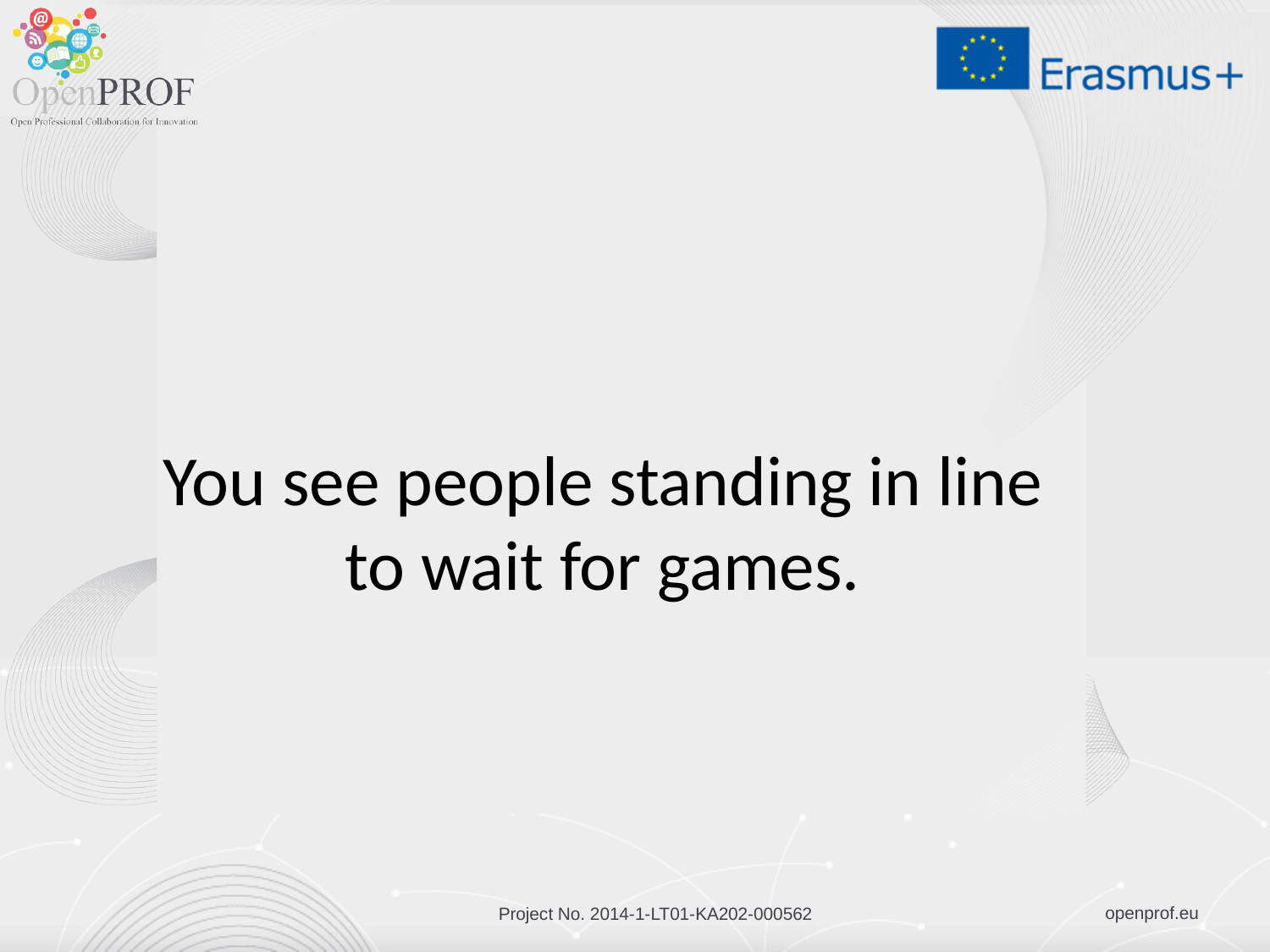

You see people standing in line to wait for games.